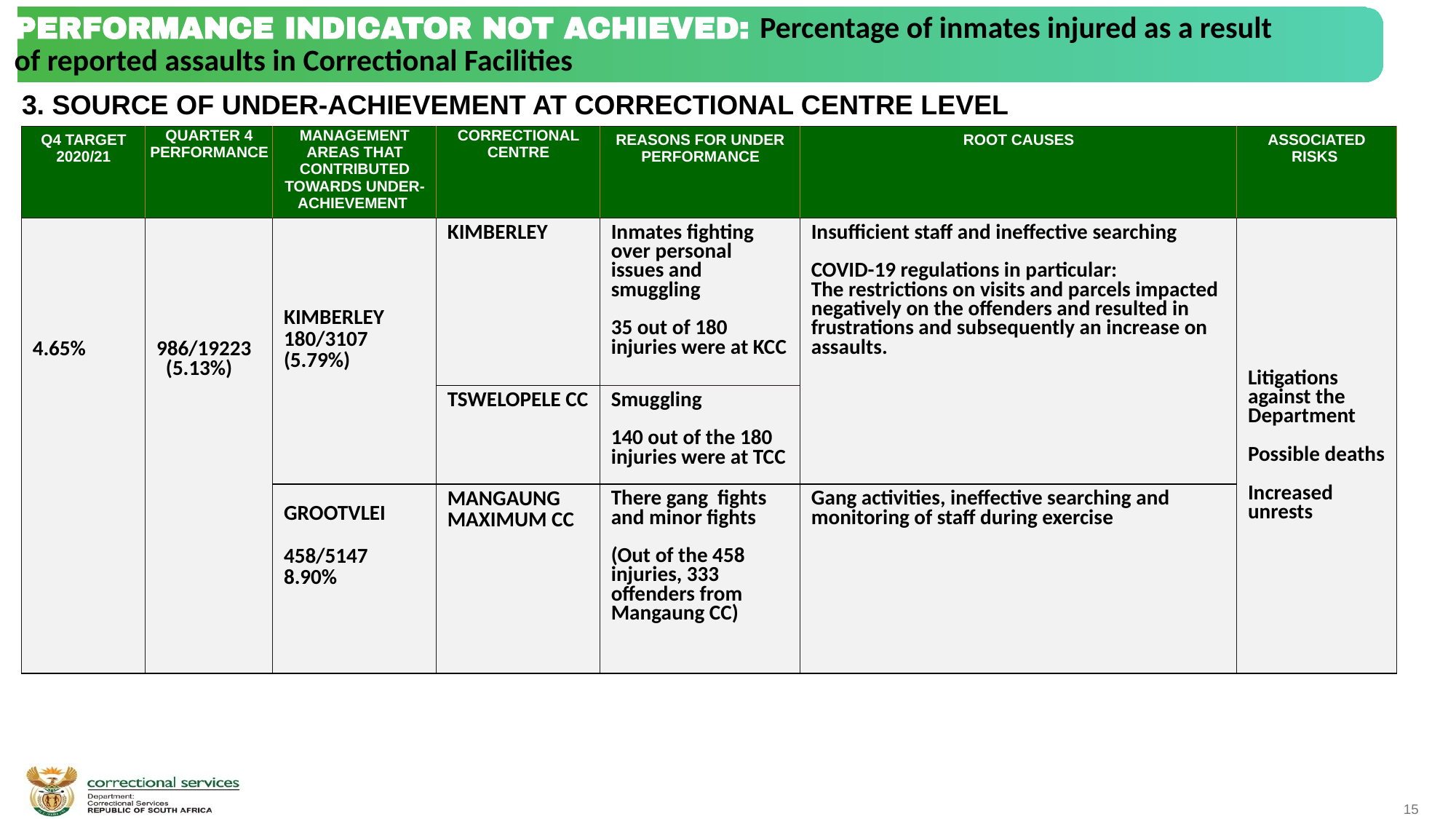

PERFORMANCE INDICATOR NOT ACHIEVED: Percentage of inmates injured as a result of reported assaults in Correctional Facilities

     3. SOURCE OF UNDER-ACHIEVEMENT AT CORRECTIONAL CENTRE LEVEL
| Q4 TARGET 2020/21 | QUARTER 4 PERFORMANCE | MANAGEMENT AREAS THAT CONTRIBUTED TOWARDS UNDER-ACHIEVEMENT | CORRECTIONAL CENTRE | REASONS FOR UNDER PERFORMANCE | ROOT CAUSES | ASSOCIATED RISKS |
| --- | --- | --- | --- | --- | --- | --- |
| 4.65% | 986/19223 (5.13%) | KIMBERLEY 180/3107 (5.79%) | KIMBERLEY | Inmates fighting over personal issues and smuggling 35 out of 180 injuries were at KCC | Insufficient staff and ineffective searching COVID-19 regulations in particular: The restrictions on visits and parcels impacted negatively on the offenders and resulted in frustrations and subsequently an increase on assaults. | Litigations against the Department Possible deaths Increased unrests |
|  |  |  | TSWELOPELE CC | Smuggling 140 out of the 180 injuries were at TCC |  |  |
|  |  | GROOTVLEI 458/5147 8.90% | MANGAUNG MAXIMUM CC | There gang fights and minor fights (Out of the 458 injuries, 333 offenders from Mangaung CC) | Gang activities, ineffective searching and monitoring of staff during exercise |  |